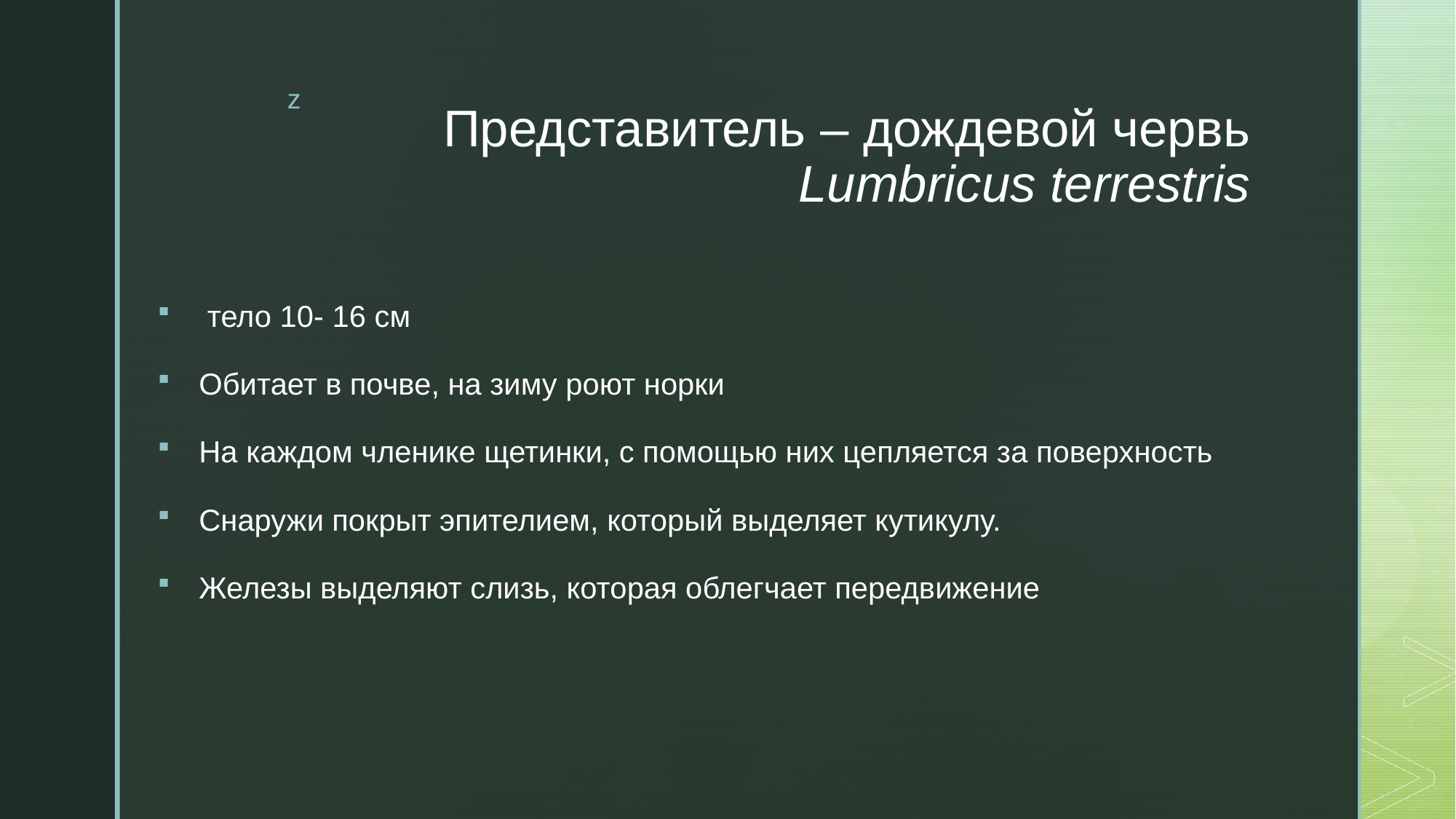

# Представитель – дождевой червь Lumbricus terrestris
 тело 10- 16 см
Обитает в почве, на зиму роют норки
На каждом членике щетинки, с помощью них цепляется за поверхность
Снаружи покрыт эпителием, который выделяет кутикулу.
Железы выделяют слизь, которая облегчает передвижение